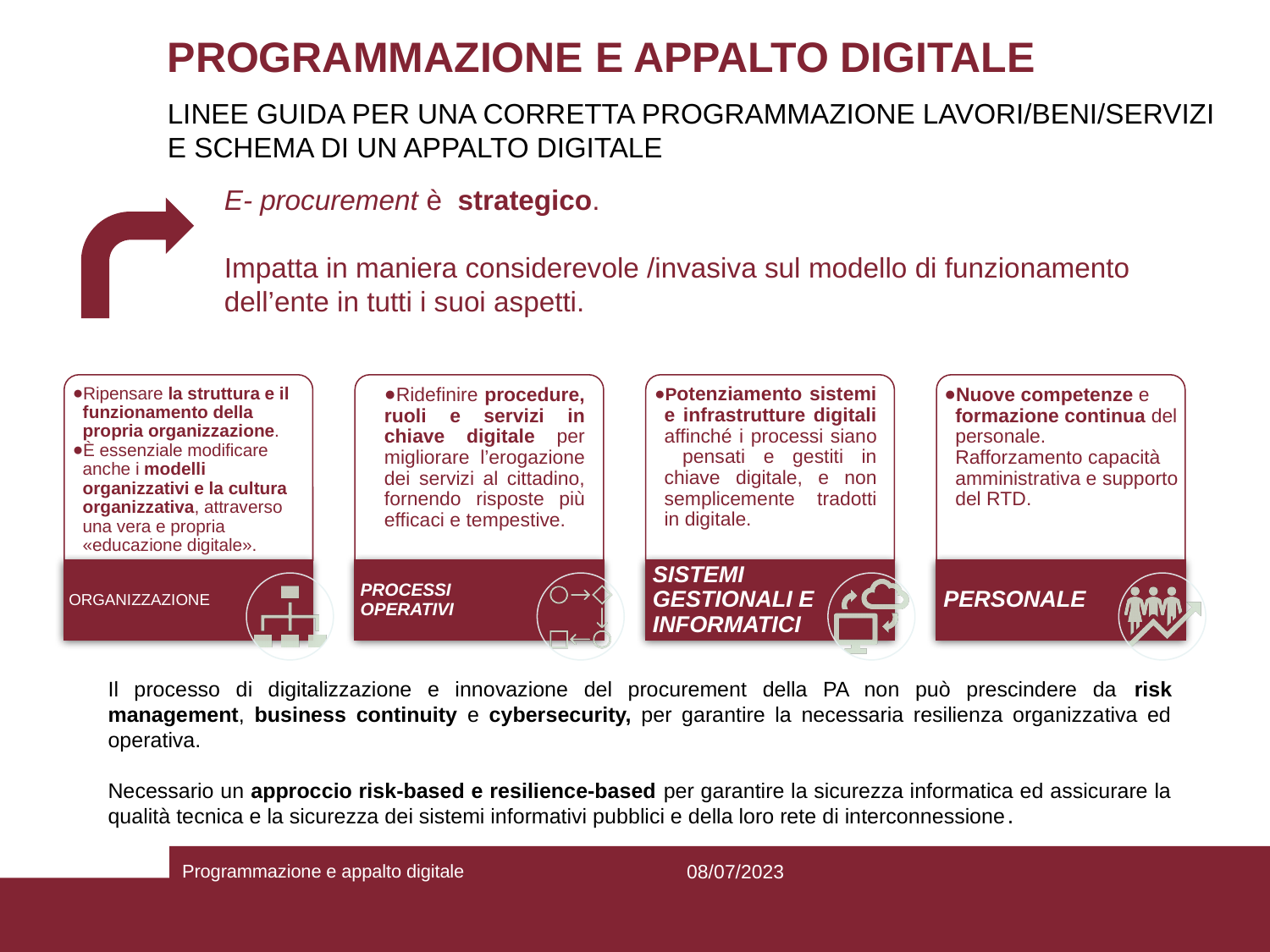

# PROGRAMMAZIONE E APPALTO DIGITALE
LINEE GUIDA PER UNA CORRETTA PROGRAMMAZIONE LAVORI/BENI/SERVIZI E SCHEMA DI UN APPALTO DIGITALE
E- procurement è  strategico.

Impatta in maniera considerevole /invasiva sul modello di funzionamento dell’ente in tutti i suoi aspetti.

Ripensare la struttura e il funzionamento della propria organizzazione.
È essenziale modificare anche i modelli organizzativi e la cultura organizzativa, attraverso una vera e propria «educazione digitale».
Ridefinire procedure, ruoli e servizi in chiave digitale per migliorare l’erogazione dei servizi al cittadino, fornendo risposte più efficaci e tempestive.
Potenziamento sistemi e infrastrutture digitali affinché i processi siano  pensati e gestiti in chiave digitale, e non semplicemente tradotti in digitale.
Nuove competenze e formazione continua del personale. Rafforzamento capacità amministrativa e supporto del RTD.

ORGANIZZAZIONE

PROCESSI OPERATIVI

SISTEMI GESTIONALI E INFORMATICI

PERSONALE

Il processo di digitalizzazione e innovazione del procurement della PA non può prescindere da risk management, business continuity e cybersecurity, per garantire la necessaria resilienza organizzativa ed operativa.

Necessario un approccio risk-based e resilience-based per garantire la sicurezza informatica ed assicurare la qualità tecnica e la sicurezza dei sistemi informativi pubblici e della loro rete di interconnessione.
Programmazione e appalto digitale
08/07/2023